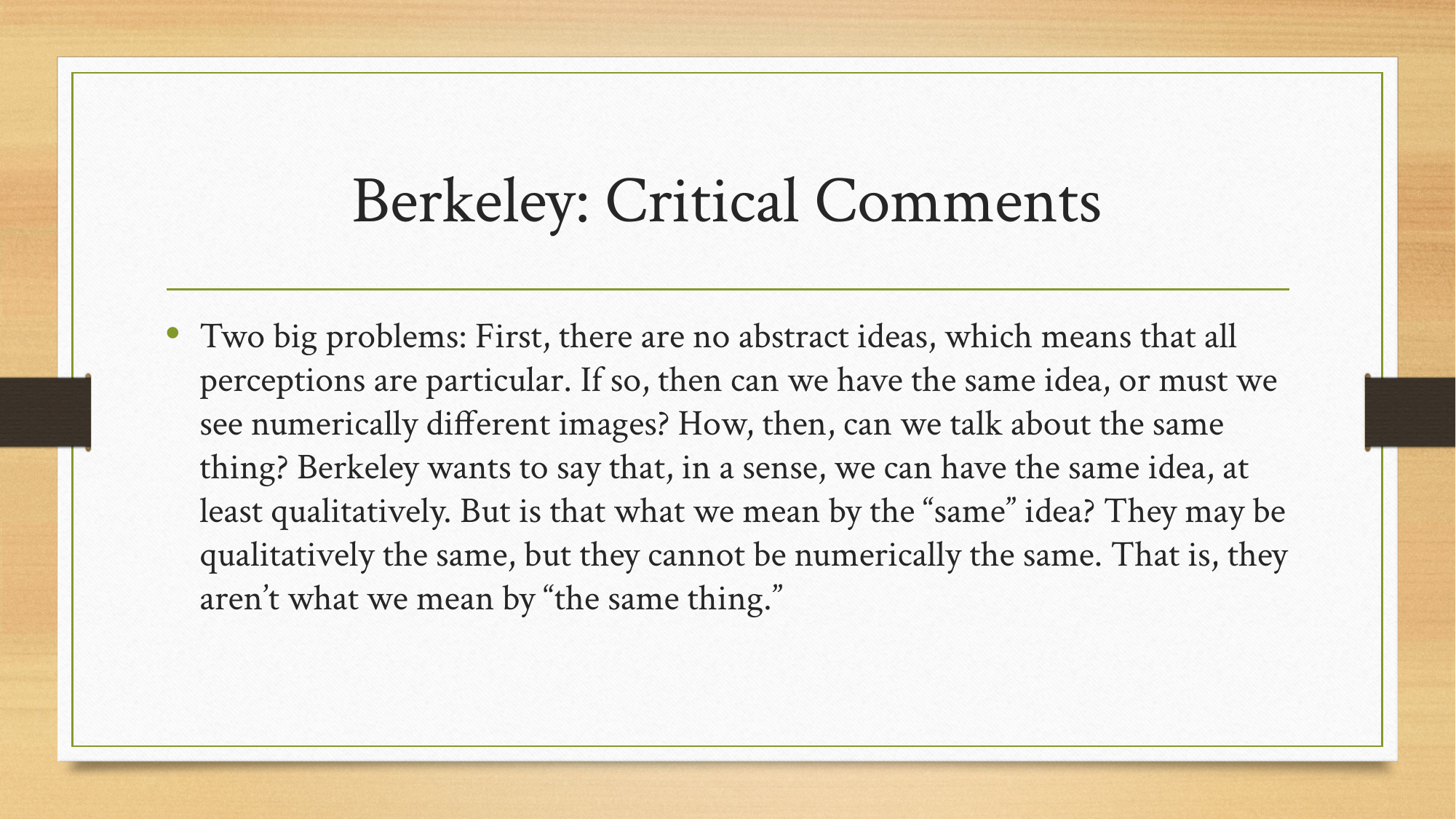

# Berkeley: Critical Comments
Two big problems: First, there are no abstract ideas, which means that all perceptions are particular. If so, then can we have the same idea, or must we see numerically different images? How, then, can we talk about the same thing? Berkeley wants to say that, in a sense, we can have the same idea, at least qualitatively. But is that what we mean by the “same” idea? They may be qualitatively the same, but they cannot be numerically the same. That is, they aren’t what we mean by “the same thing.”